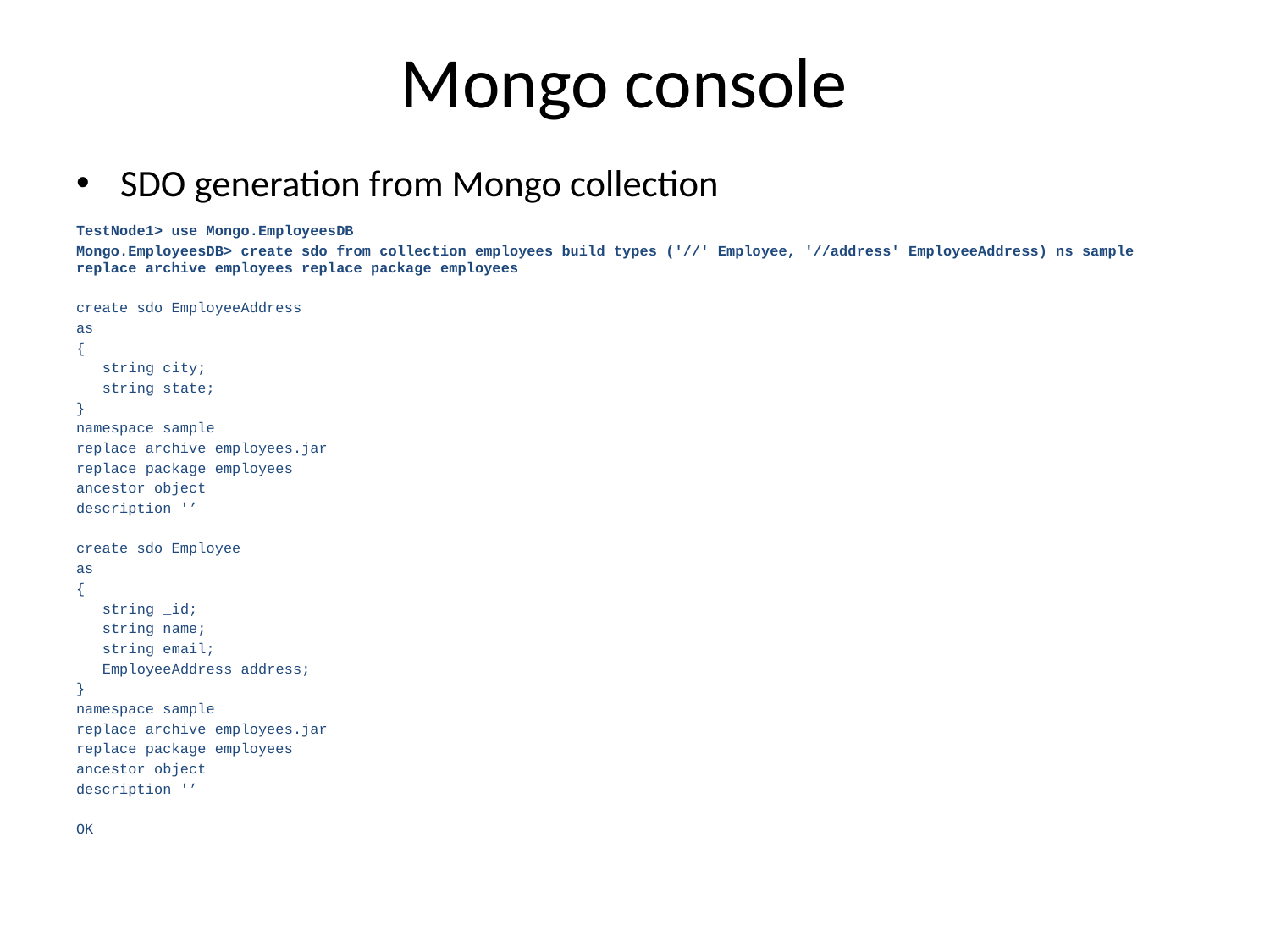

# Mongo console
SDO generation from Mongo collection

TestNode1> use Mongo.EmployeesDB
Mongo.EmployeesDB> create sdo from collection employees build types ('//' Employee, '//address' EmployeeAddress) ns sample replace archive employees replace package employees

create sdo EmployeeAddress
as
{
   string city;
   string state;
}
namespace sample
replace archive employees.jar
replace package employees
ancestor object
description '’

create sdo Employee
as
{
   string _id;
   string name;
   string email;
   EmployeeAddress address;
}
namespace sample
replace archive employees.jar
replace package employees
ancestor object
description '’

OK